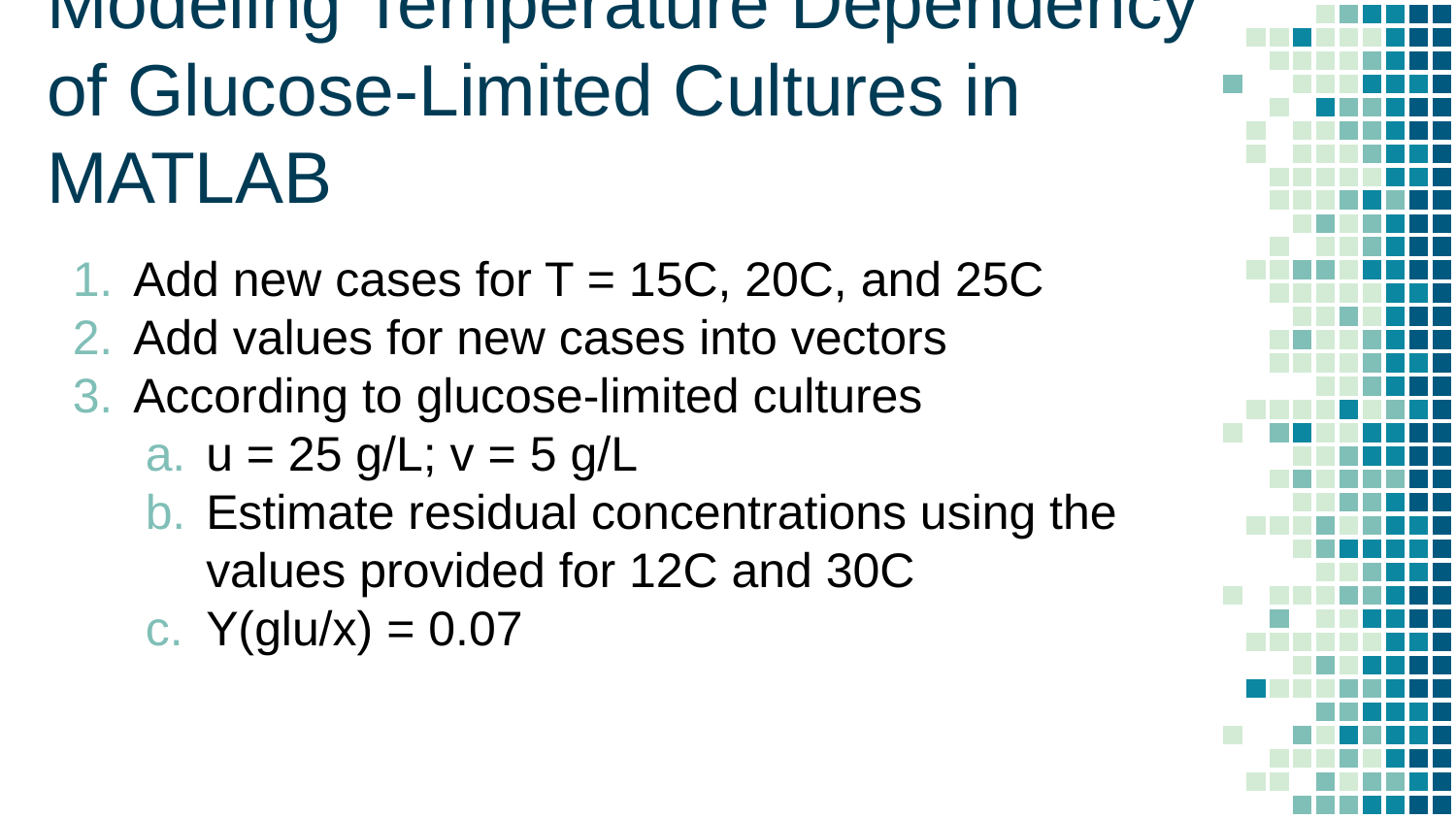

# Modeling Temperature Dependency of Glucose-Limited Cultures in MATLAB
Add new cases for T = 15C, 20C, and 25C
Add values for new cases into vectors
According to glucose-limited cultures
u = 25 g/L; v = 5 g/L
Estimate residual concentrations using the values provided for 12C and 30C
Y(glu/x) = 0.07